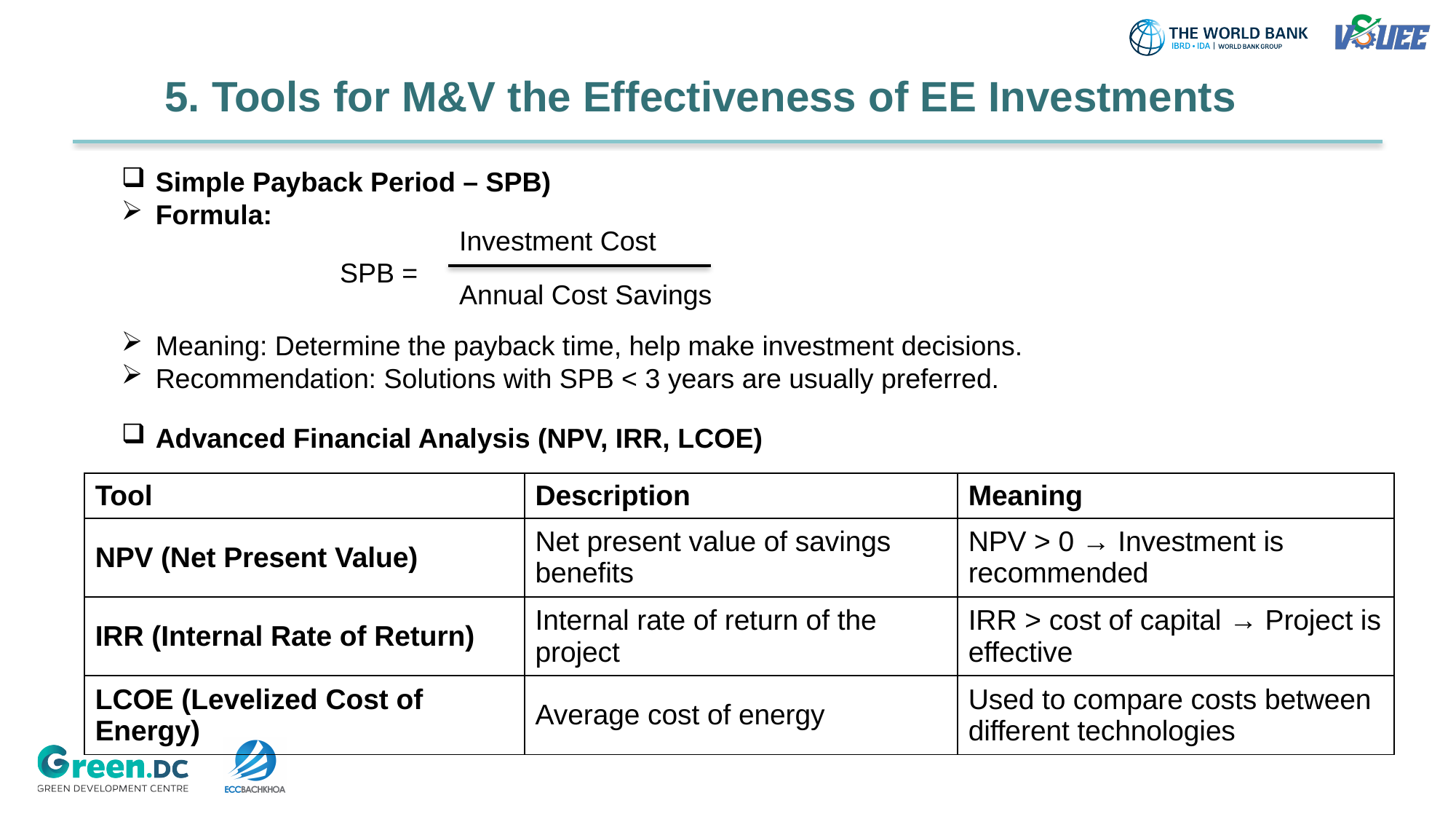

5. Tools for M&V the Effectiveness of EE Investments
Simple Payback Period – SPB)
Formula:

Meaning: Determine the payback time, help make investment decisions.
Recommendation: Solutions with SPB < 3 years are usually preferred.
Investment Cost​
SPB =
Annual Cost Savings
Advanced Financial Analysis (NPV, IRR, LCOE)
| Tool | Description | Meaning |
| --- | --- | --- |
| NPV (Net Present Value) | Net present value of savings benefits | NPV > 0 → Investment is recommended |
| IRR (Internal Rate of Return) | Internal rate of return of the project | IRR > cost of capital → Project is effective |
| LCOE (Levelized Cost of Energy) | Average cost of energy | Used to compare costs between different technologies |